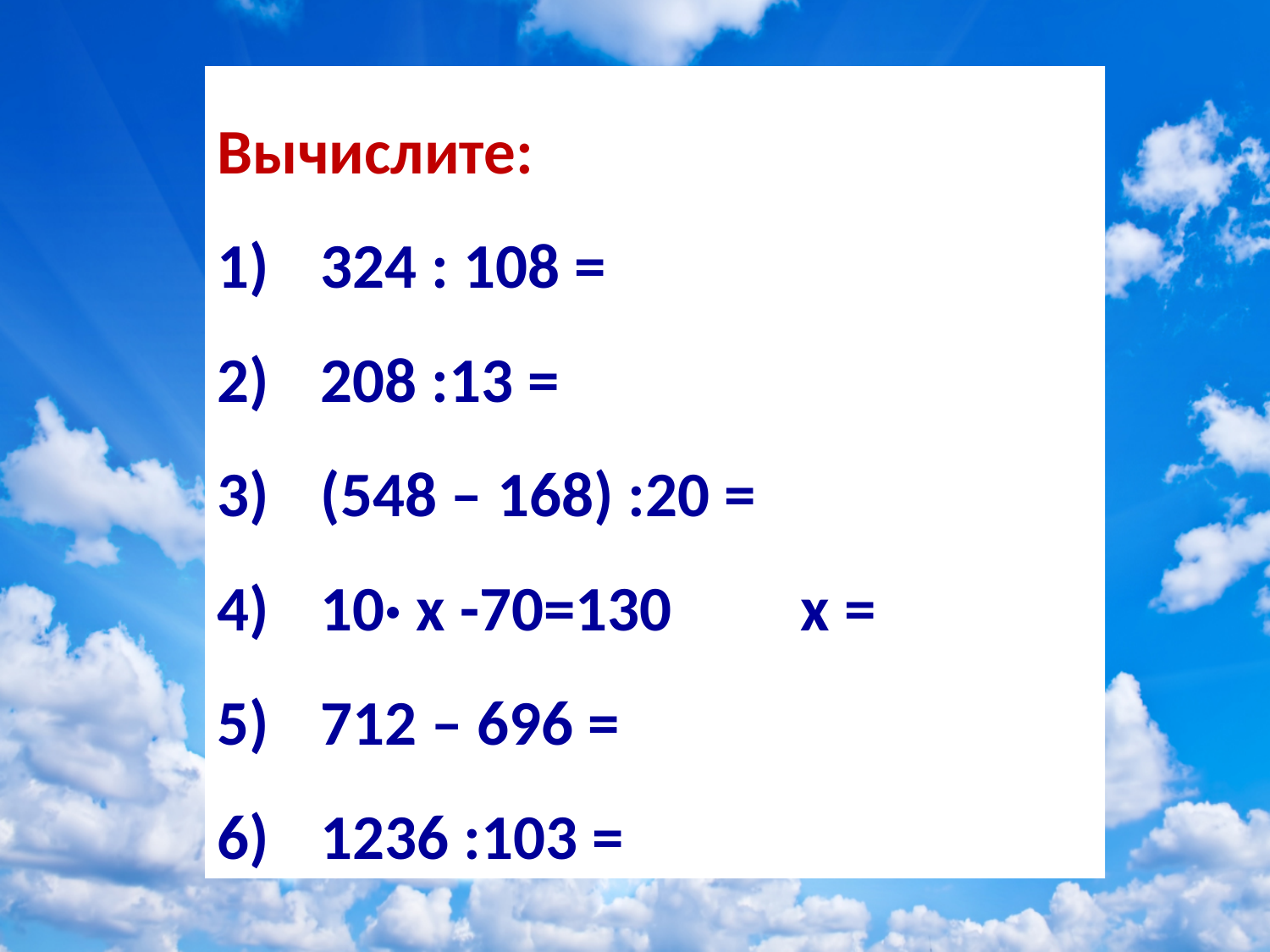

Вычислите:
324 : 108 =
208 :13 =
(548 – 168) :20 =
10· х -70=130         х =
712 – 696 =
1236 :103 =